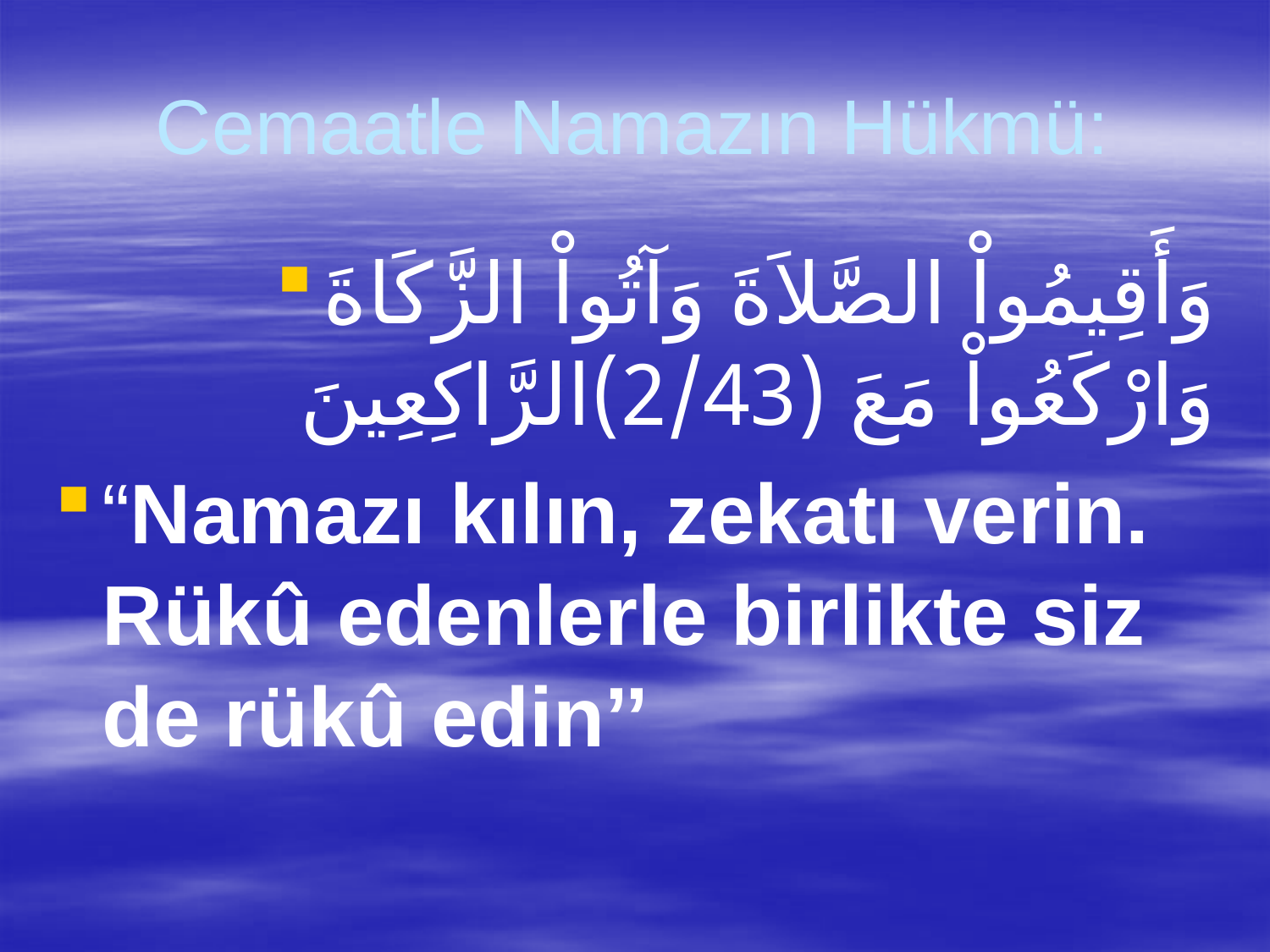

# Cemaatle Namazın Hükmü:
وَأَقِيمُواْ الصَّلاَةَ وَآتُواْ الزَّكَاةَ وَارْكَعُواْ مَعَ (2/43)الرَّاكِعِينَ
“Namazı kılın, zekatı verin. Rükû edenlerle birlikte siz de rükû edin’’